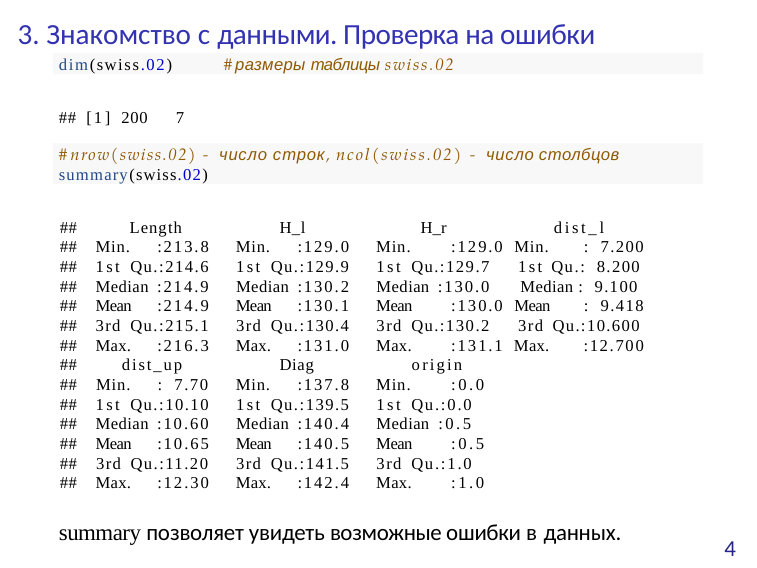

# 3. Знакомство с данными. Проверка на ошибки
dim(swiss.02)	# размеры таблицы swiss.02
##  [1]  200	7
# nrow(swiss.02) - число строк, ncol(swiss.02) - число столбцов
summary(swiss.02)
| ## | Length | H\_l | H\_r | dist\_l |
| --- | --- | --- | --- | --- |
| ## | Min. :213.8 | Min. :129.0 | Min. :129.0 | Min. : 7.200 |
| ## | 1st Qu.:214.6 | 1st Qu.:129.9 | 1st Qu.:129.7 | 1st Qu.: 8.200 |
| ## | Median :214.9 | Median :130.2 | Median :130.0 | Median : 9.100 |
| ## | Mean :214.9 | Mean :130.1 | Mean :130.0 | Mean : 9.418 |
| ## | 3rd Qu.:215.1 | 3rd Qu.:130.4 | 3rd Qu.:130.2 | 3rd Qu.:10.600 |
| ## | Max. :216.3 | Max. :131.0 | Max. :131.1 | Max. :12.700 |
| ## | dist\_up | Diag | origin |  |
| ## | Min. : 7.70 | Min. :137.8 | Min. :0.0 |  |
| ## | 1st Qu.:10.10 | 1st Qu.:139.5 | 1st Qu.:0.0 |  |
| ## | Median :10.60 | Median :140.4 | Median :0.5 |  |
| ## | Mean :10.65 | Mean :140.5 | Mean :0.5 |  |
| ## | 3rd Qu.:11.20 | 3rd Qu.:141.5 | 3rd Qu.:1.0 |  |
| ## | Max. :12.30 | Max. :142.4 | Max. :1.0 |  |
summary позволяет увидеть возможные ошибки в данных.
4